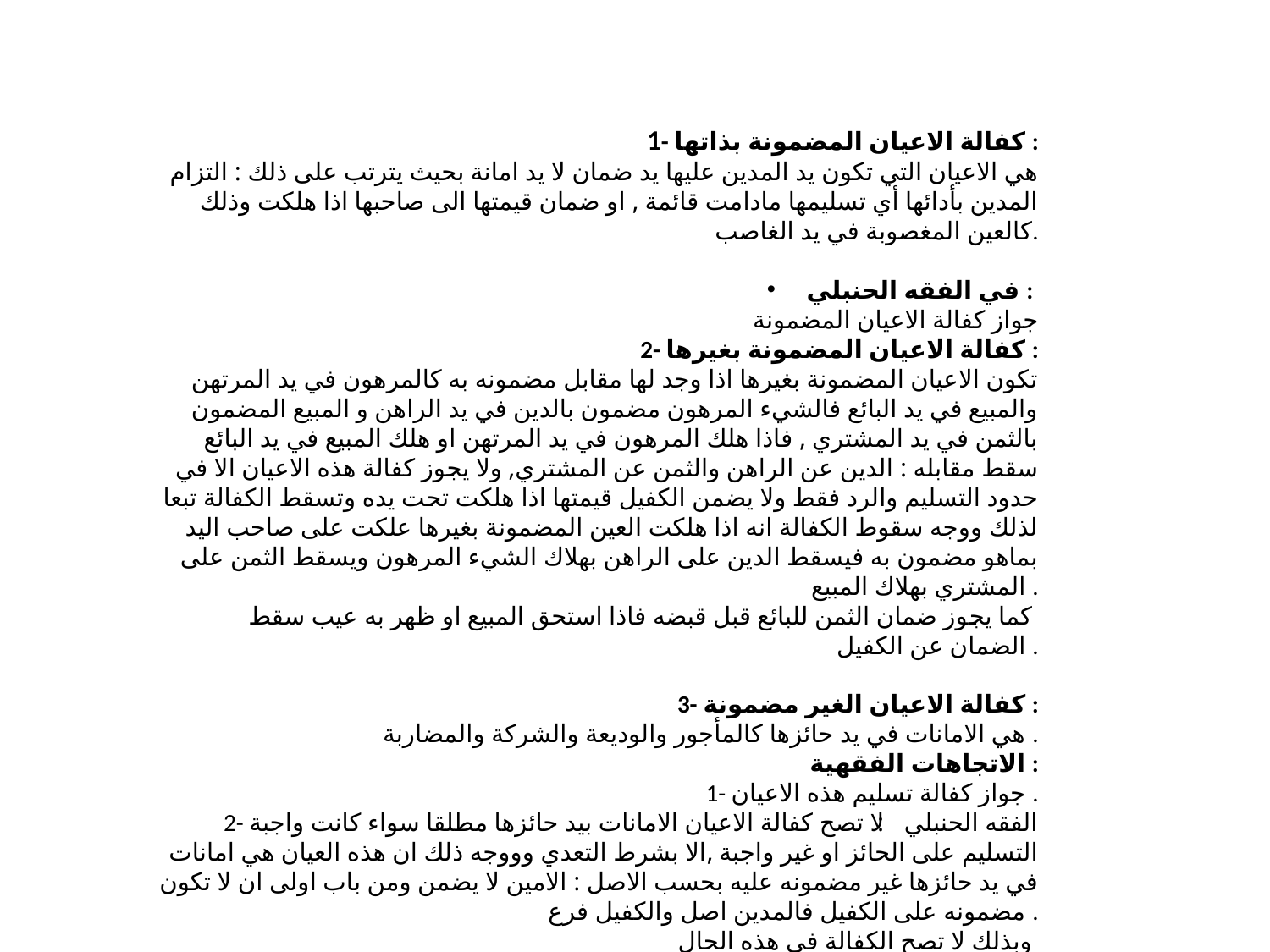

1- كفالة الاعيان المضمونة بذاتها :
هي الاعيان التي تكون يد المدين عليها يد ضمان لا يد امانة بحيث يترتب على ذلك : التزام المدين بأدائها أي تسليمها مادامت قائمة , او ضمان قيمتها الى صاحبها اذا هلكت وذلك كالعين المغصوبة في يد الغاصب.

في الفقه الحنبلي :
جواز كفالة الاعيان المضمونة
2- كفالة الاعيان المضمونة بغيرها :
تكون الاعيان المضمونة بغيرها اذا وجد لها مقابل مضمونه به كالمرهون في يد المرتهن والمبيع في يد البائع فالشيء المرهون مضمون بالدين في يد الراهن و المبيع المضمون بالثمن في يد المشتري , فاذا هلك المرهون في يد المرتهن او هلك المبيع في يد البائع سقط مقابله : الدين عن الراهن والثمن عن المشتري, ولا يجوز كفالة هذه الاعيان الا في حدود التسليم والرد فقط ولا يضمن الكفيل قيمتها اذا هلكت تحت يده وتسقط الكفالة تبعا لذلك ووجه سقوط الكفالة انه اذا هلكت العين المضمونة بغيرها علكت على صاحب اليد بماهو مضمون به فيسقط الدين على الراهن بهلاك الشيء المرهون ويسقط الثمن على المشتري بهلاك المبيع .
كما يجوز ضمان الثمن للبائع قبل قبضه فاذا استحق المبيع او ظهر به عيب سقط
الضمان عن الكفيل .

3- كفالة الاعيان الغير مضمونة :
هي الامانات في يد حائزها كالمأجور والوديعة والشركة والمضاربة .
الاتجاهات الفقهية :
1- جواز كفالة تسليم هذه الاعيان .
2- الفقه الحنبلي : لا تصح كفالة الاعيان الامانات بيد حائزها مطلقا سواء كانت واجبة التسليم على الحائز او غير واجبة ,الا بشرط التعدي وووجه ذلك ان هذه العيان هي امانات في يد حائزها غير مضمونه عليه بحسب الاصل : الامين لا يضمن ومن باب اولى ان لا تكون مضمونه على الكفيل فالمدين اصل والكفيل فرع .
وبذلك لا تصح الكفالة في هذه الحال